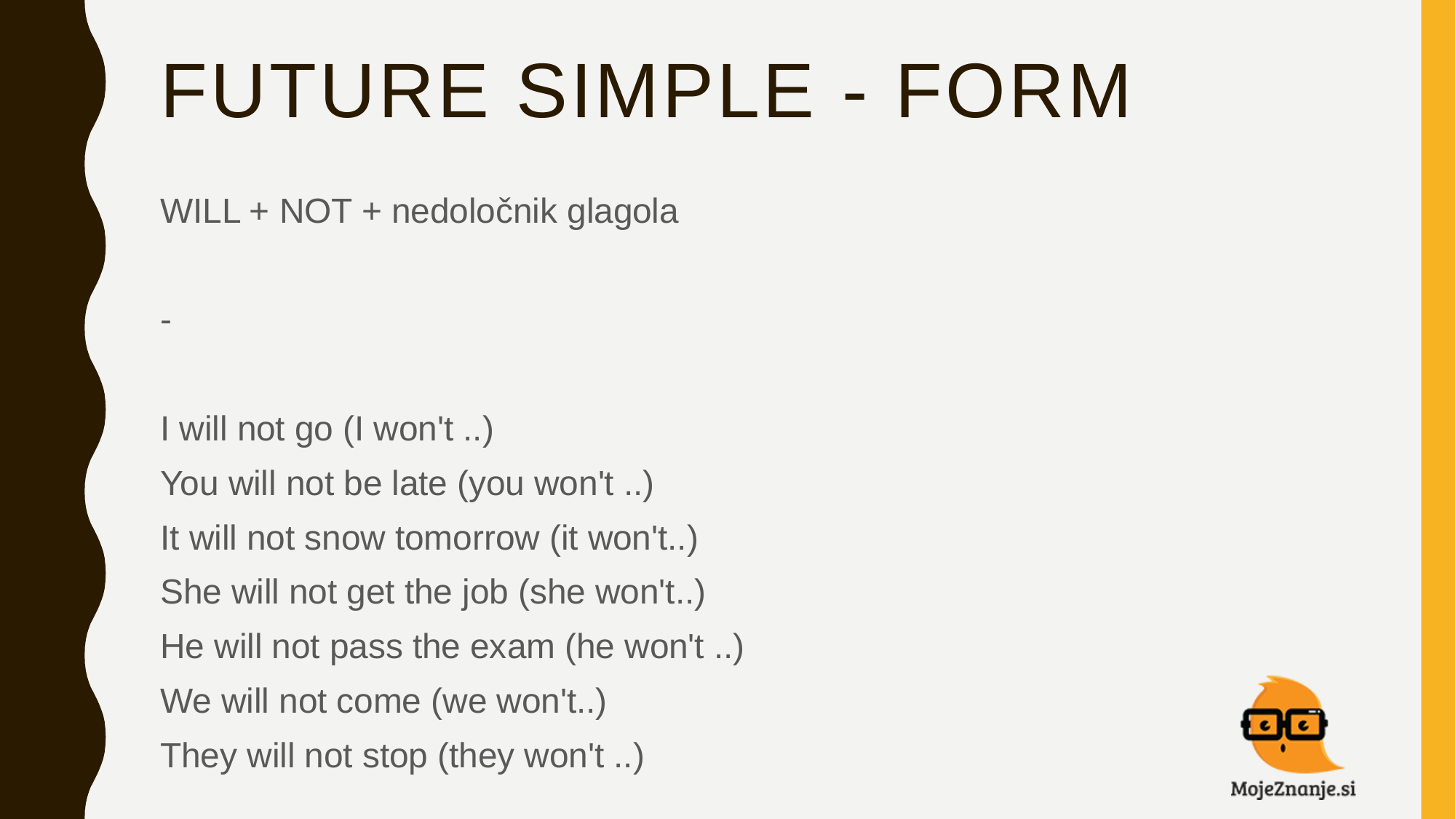

# FUTURE SIMPLE - FORM
WILL + NOT + nedoločnik glagola

-

I will not go (I won't ..)
You will not be late (you won't ..)
It will not snow tomorrow (it won't..)
She will not get the job (she won't..)
He will not pass the exam (he won't ..)
We will not come (we won't..)
They will not stop (they won't ..)